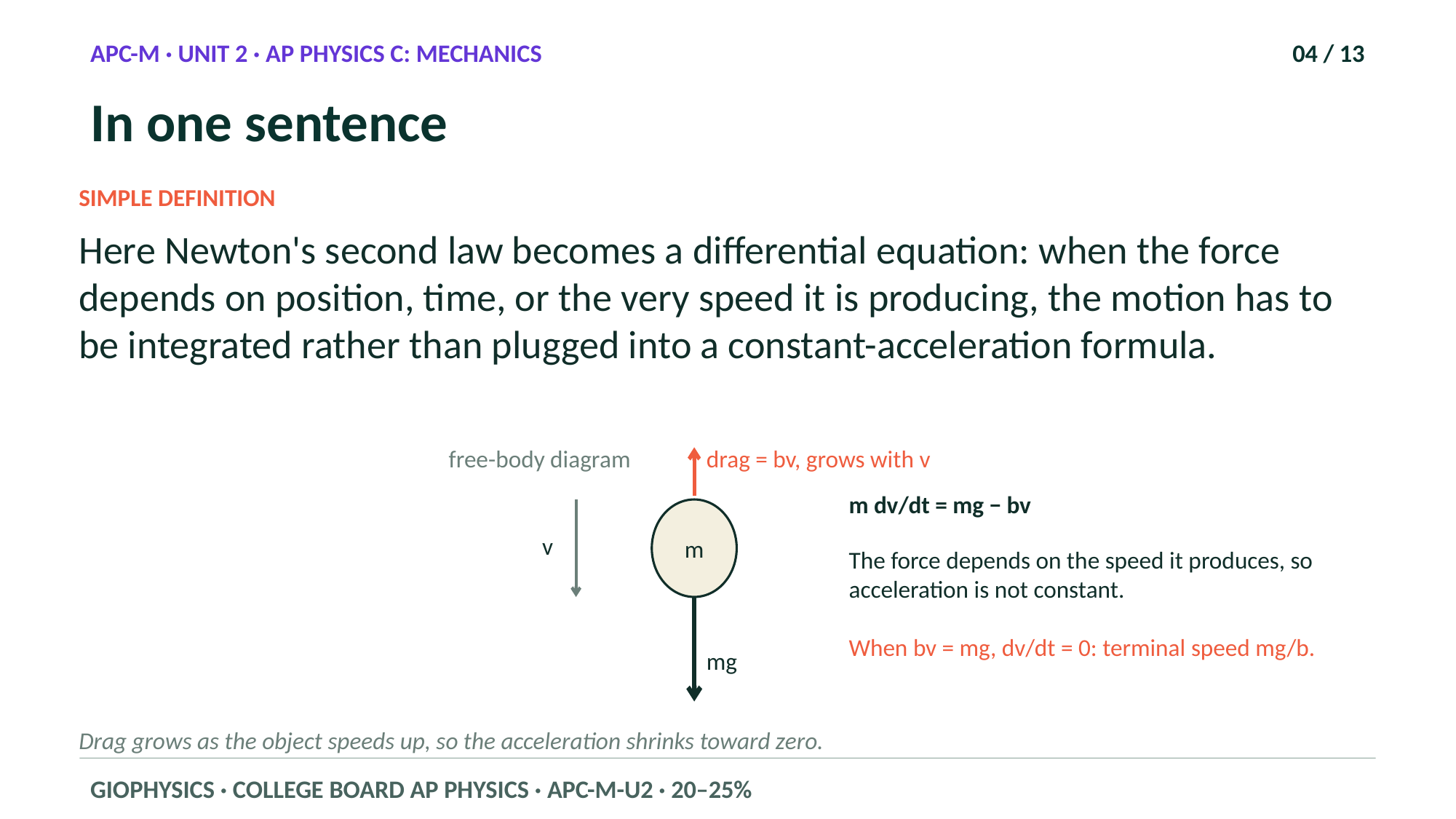

APC-M · UNIT 2 · AP PHYSICS C: MECHANICS
04 / 13
In one sentence
SIMPLE DEFINITION
Here Newton's second law becomes a differential equation: when the force depends on position, time, or the very speed it is producing, the motion has to be integrated rather than plugged into a constant-acceleration formula.
free-body diagram
drag = bv, grows with v
m dv/dt = mg − bv
m
v
The force depends on the speed it produces, so acceleration is not constant.
When bv = mg, dv/dt = 0: terminal speed mg/b.
mg
Drag grows as the object speeds up, so the acceleration shrinks toward zero.

GIOPHYSICS · COLLEGE BOARD AP PHYSICS · APC-M-U2 · 20–25%